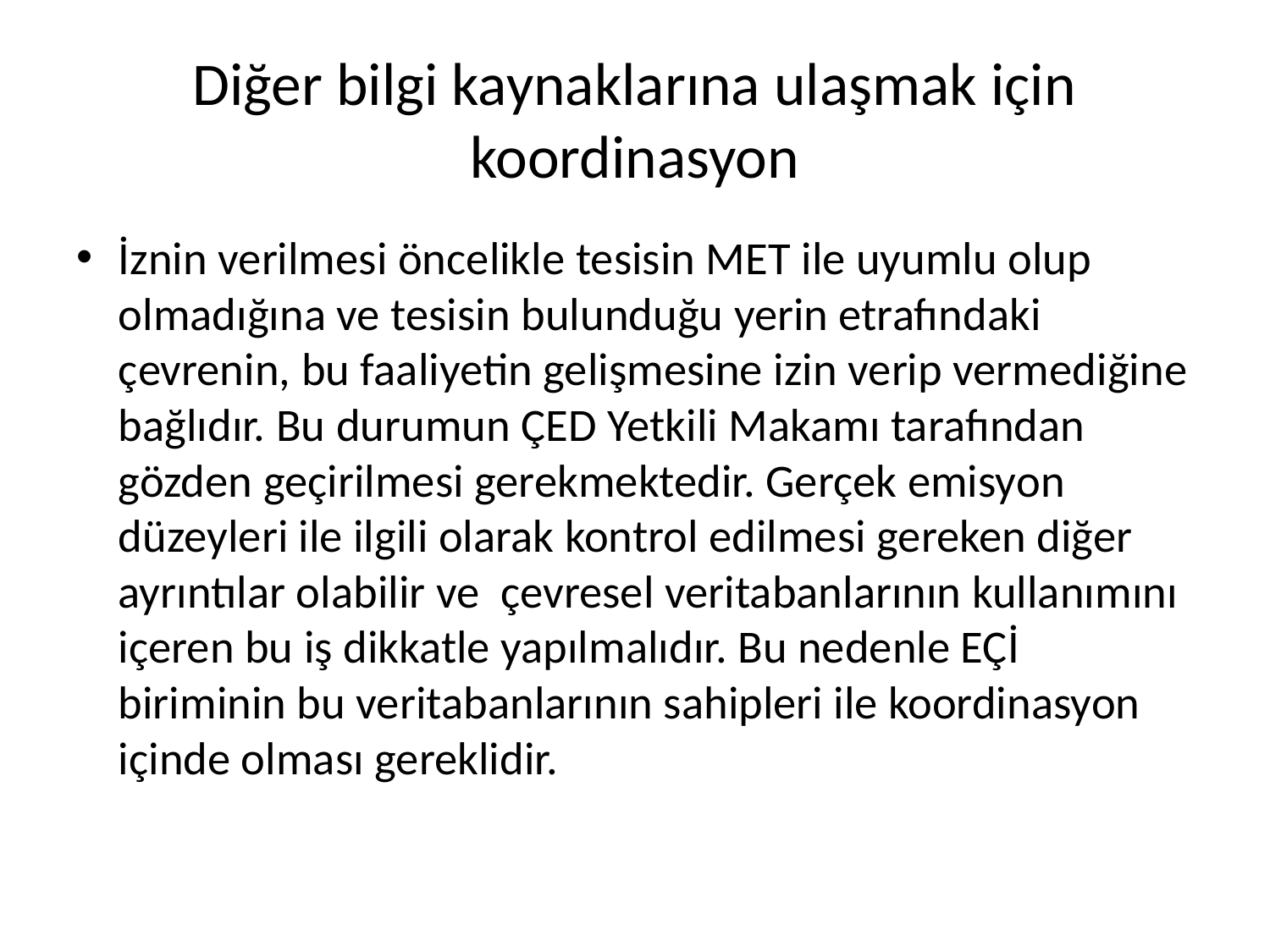

# Diğer bilgi kaynaklarına ulaşmak için koordinasyon
İznin verilmesi öncelikle tesisin MET ile uyumlu olup olmadığına ve tesisin bulunduğu yerin etrafındaki çevrenin, bu faaliyetin gelişmesine izin verip vermediğine bağlıdır. Bu durumun ÇED Yetkili Makamı tarafından gözden geçirilmesi gerekmektedir. Gerçek emisyon düzeyleri ile ilgili olarak kontrol edilmesi gereken diğer ayrıntılar olabilir ve  çevresel veritabanlarının kullanımını içeren bu iş dikkatle yapılmalıdır. Bu nedenle EÇİ biriminin bu veritabanlarının sahipleri ile koordinasyon içinde olması gereklidir.